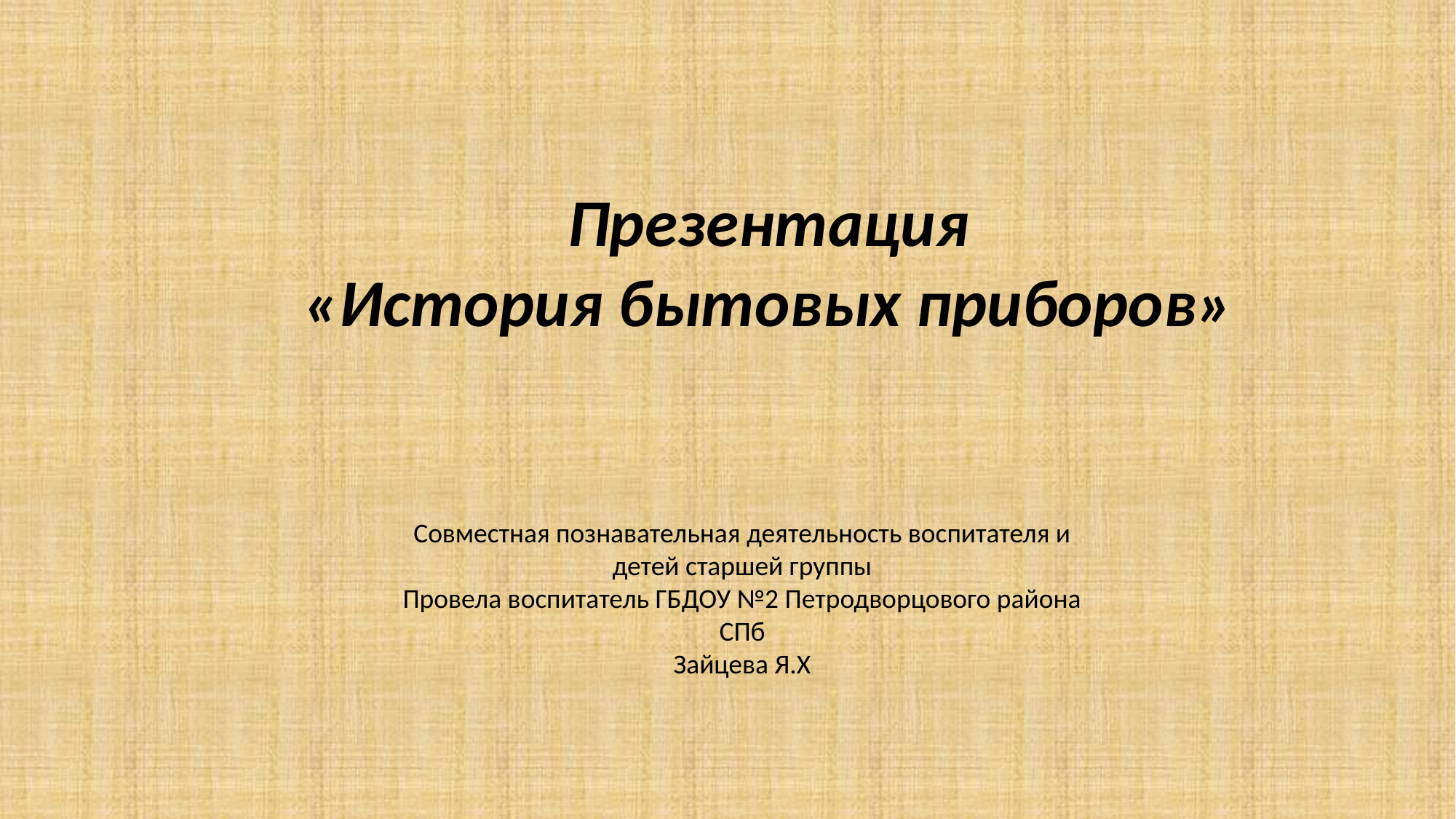

Презентация
«История бытовых приборов»
Совместная познавательная деятельность воспитателя и детей старшей группы
Провела воспитатель ГБДОУ №2 Петродворцового района СПб
Зайцева Я.Х